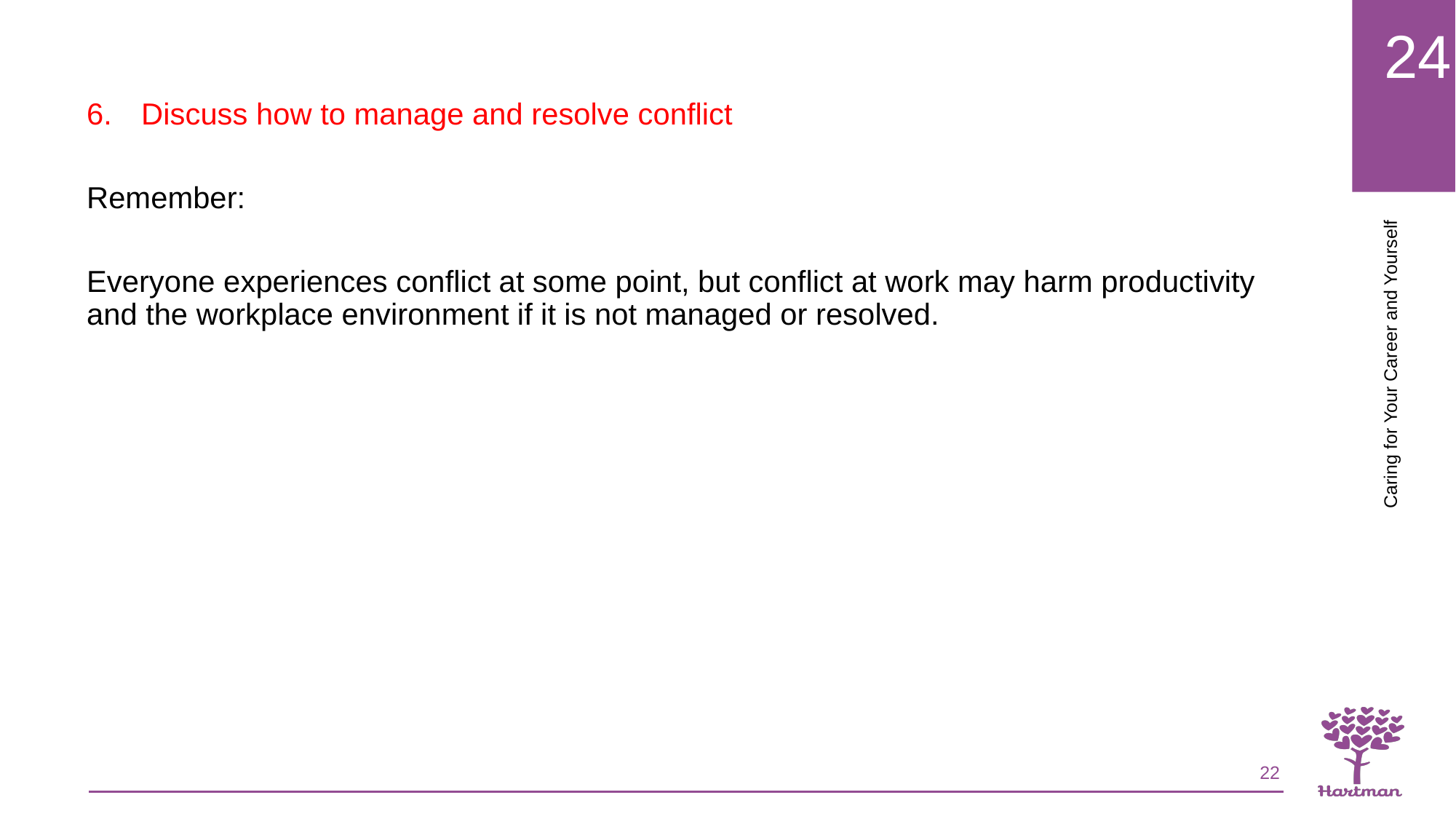

Discuss how to manage and resolve conflict

Remember:

Everyone experiences conflict at some point, but conflict at work may harm productivity and the workplace environment if it is not managed or resolved.

22